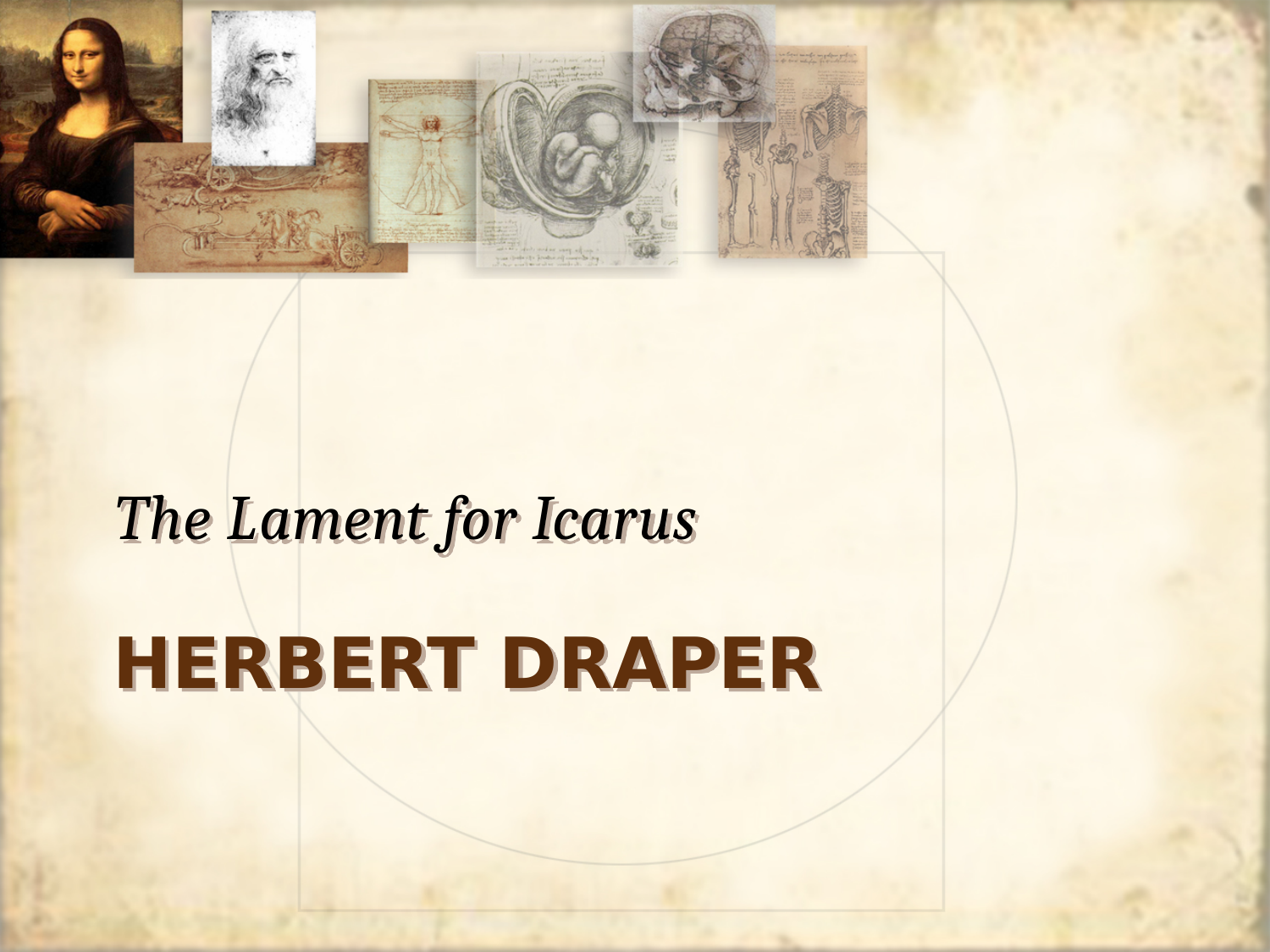

The Lament for Icarus
# Herbert Draper